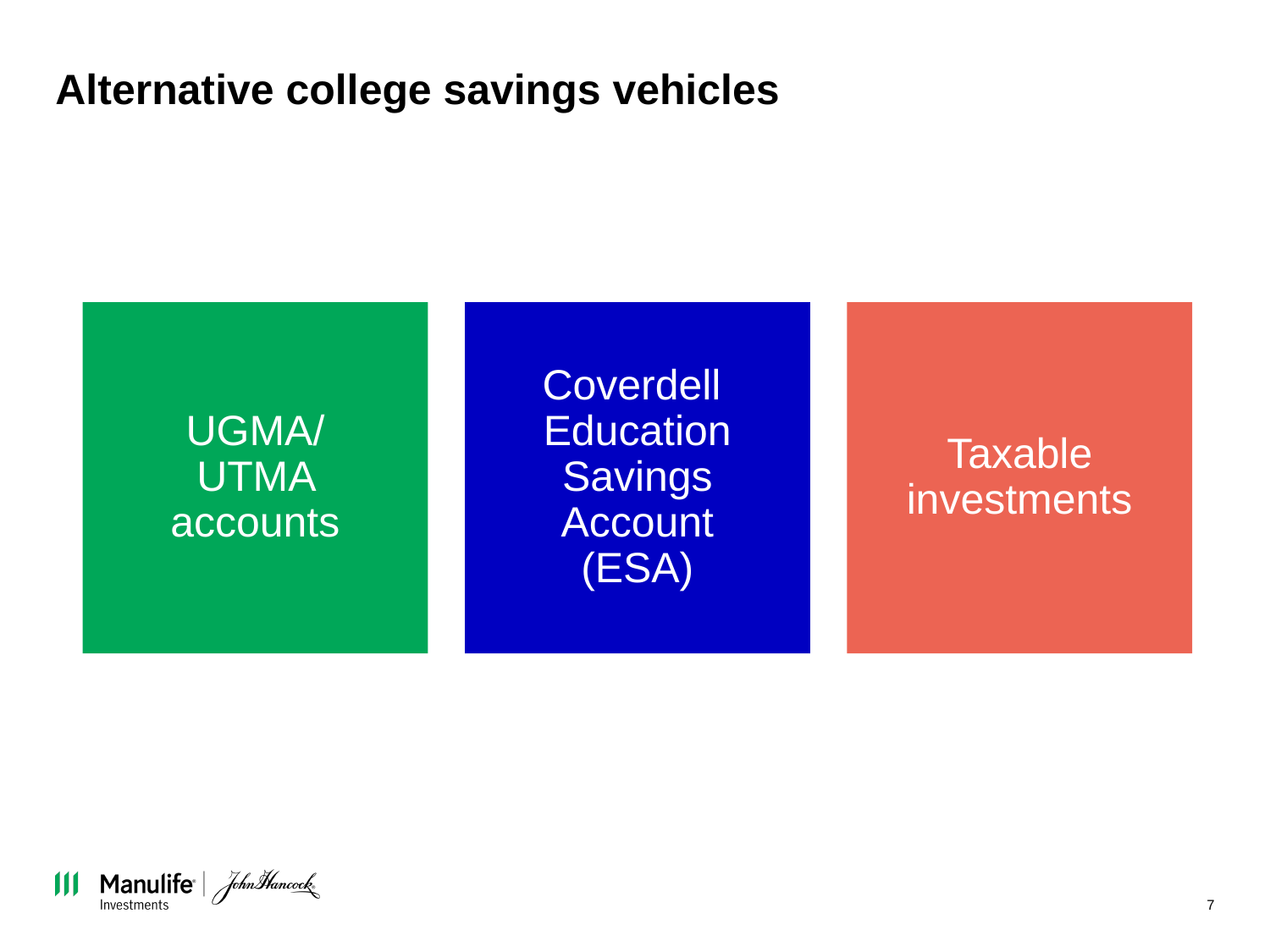

# Alternative college savings vehicles
UGMA/
UTMA accounts
Coverdell
Education Savings Account
(ESA)
Taxable investments
7
THIS MATERIAL IS FOR INSTITUTIONAL/BROKER-DEALER USE ONLY. NOT FOR DISTRIBUTION OR USE WITH THE PUBLIC.